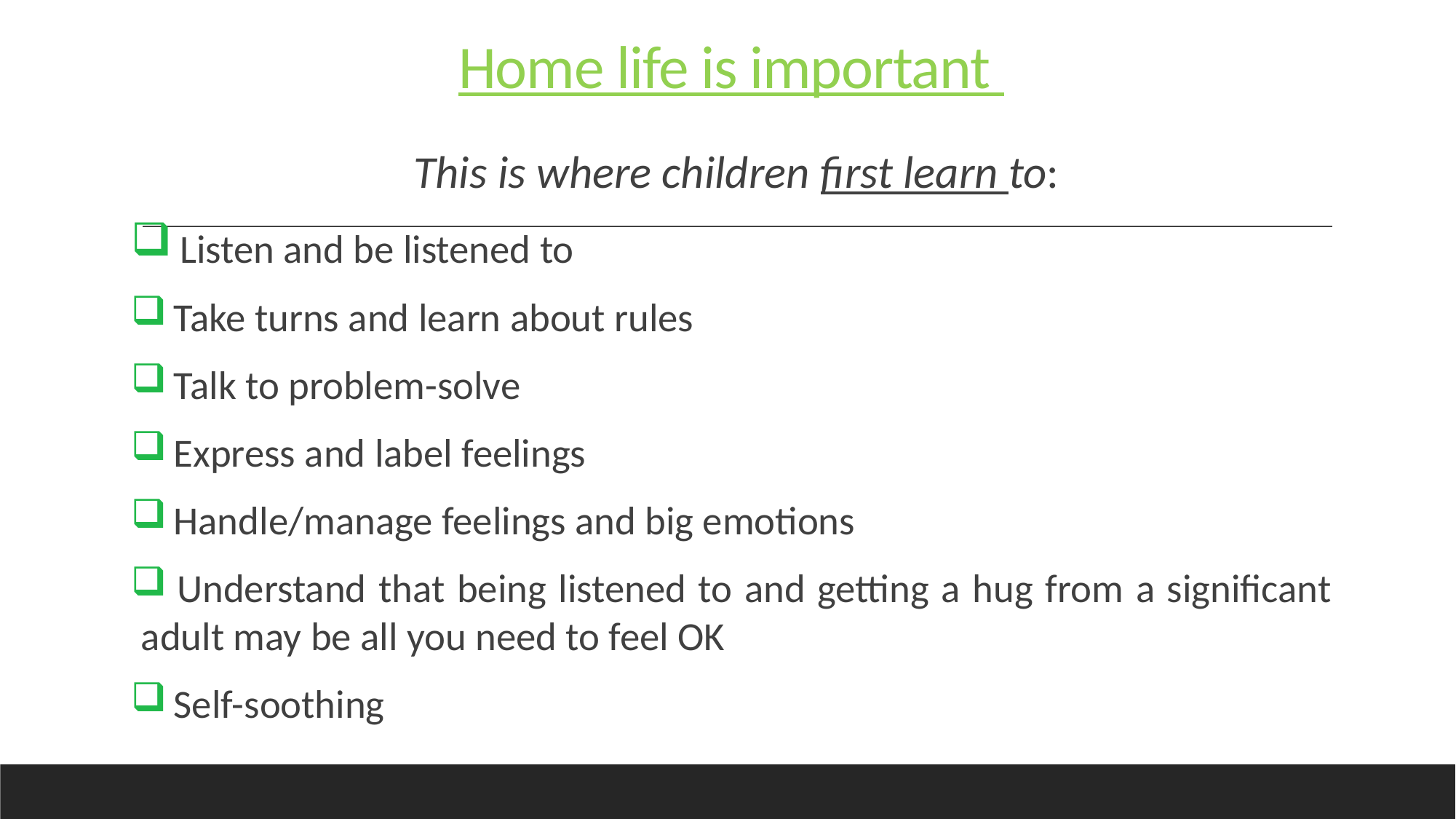

# Home life is important
This is where children first learn to:
 Listen and be listened to
 Take turns and learn about rules
 Talk to problem-solve
 Express and label feelings
 Handle/manage feelings and big emotions
 Understand that being listened to and getting a hug from a significant adult may be all you need to feel OK
 Self-soothing